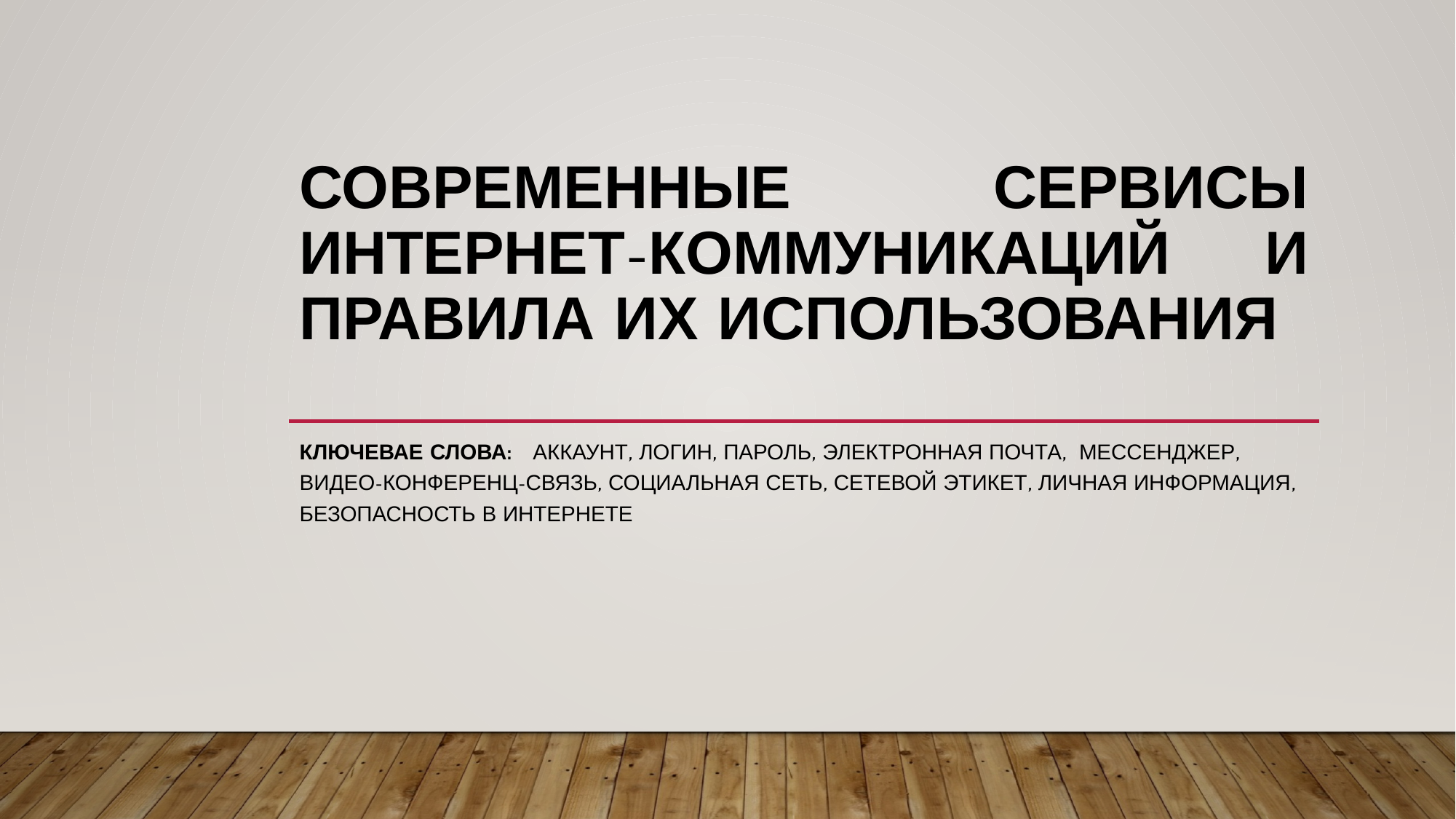

# СОВРЕМЕННЫЕ СЕРВИСЫ ИНТЕРНЕТ-КОММУНИКАЦИЙ И ПРАВИЛА ИХ ИСПОЛЬЗОВАНИЯ
КЛЮЧЕВАЕ СЛОВА:   АККАУНТ, ЛОГИН, ПАРОЛЬ, ЭЛЕКТРОННАЯ ПОЧТА,  МЕССЕНДЖЕР, ВИДЕО-КОНФЕРЕНЦ-СВЯЗЬ, СОЦИАЛЬНАЯ СЕТЬ, СЕТЕВОЙ ЭТИКЕТ, ЛИЧНАЯ ИНФОРМАЦИЯ, БЕЗОПАСНОСТЬ В ИНТЕРНЕТЕ